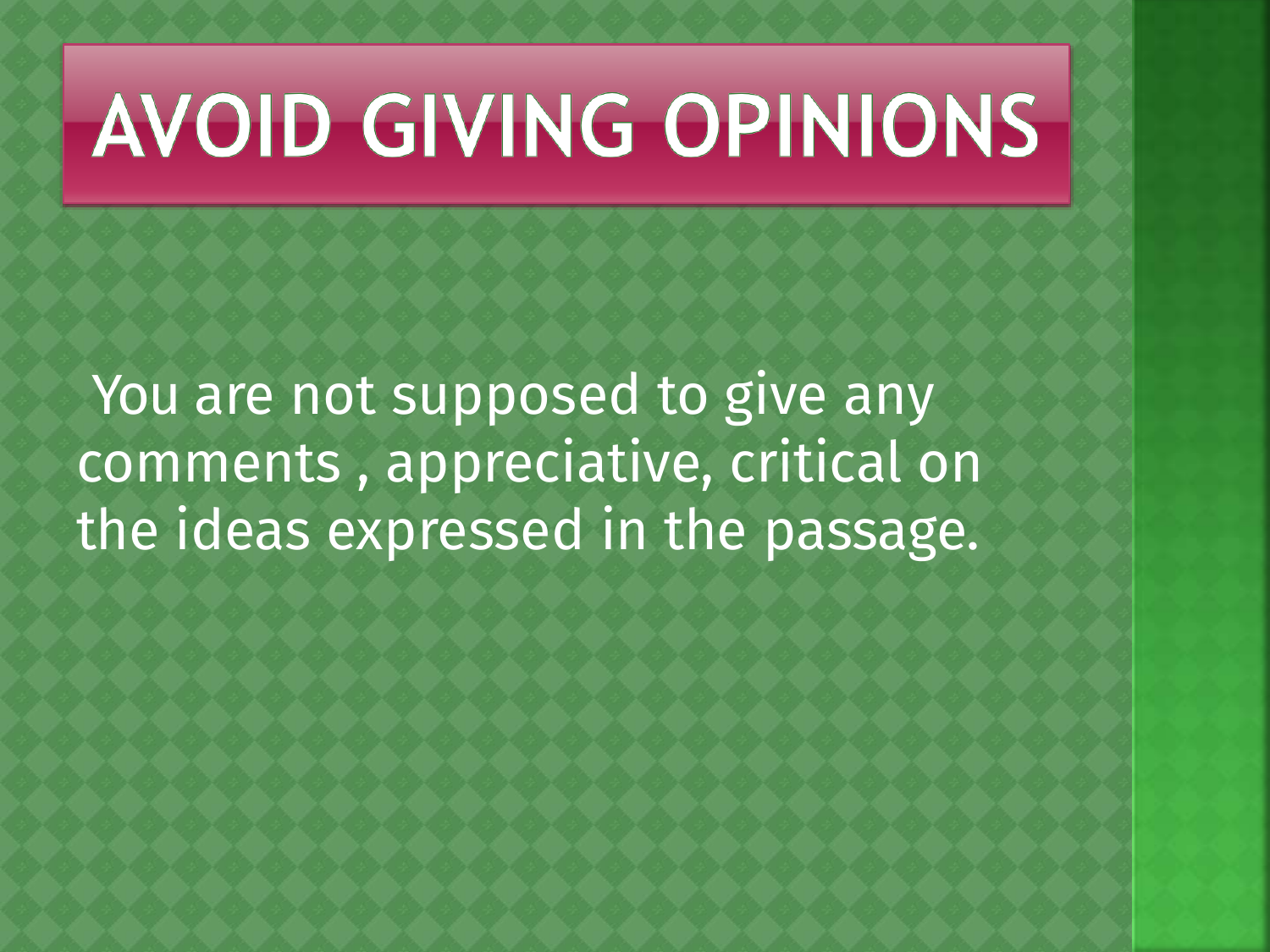

# You are not supposed to give any  comments , appreciative, critical on  the ideas expressed in the passage.